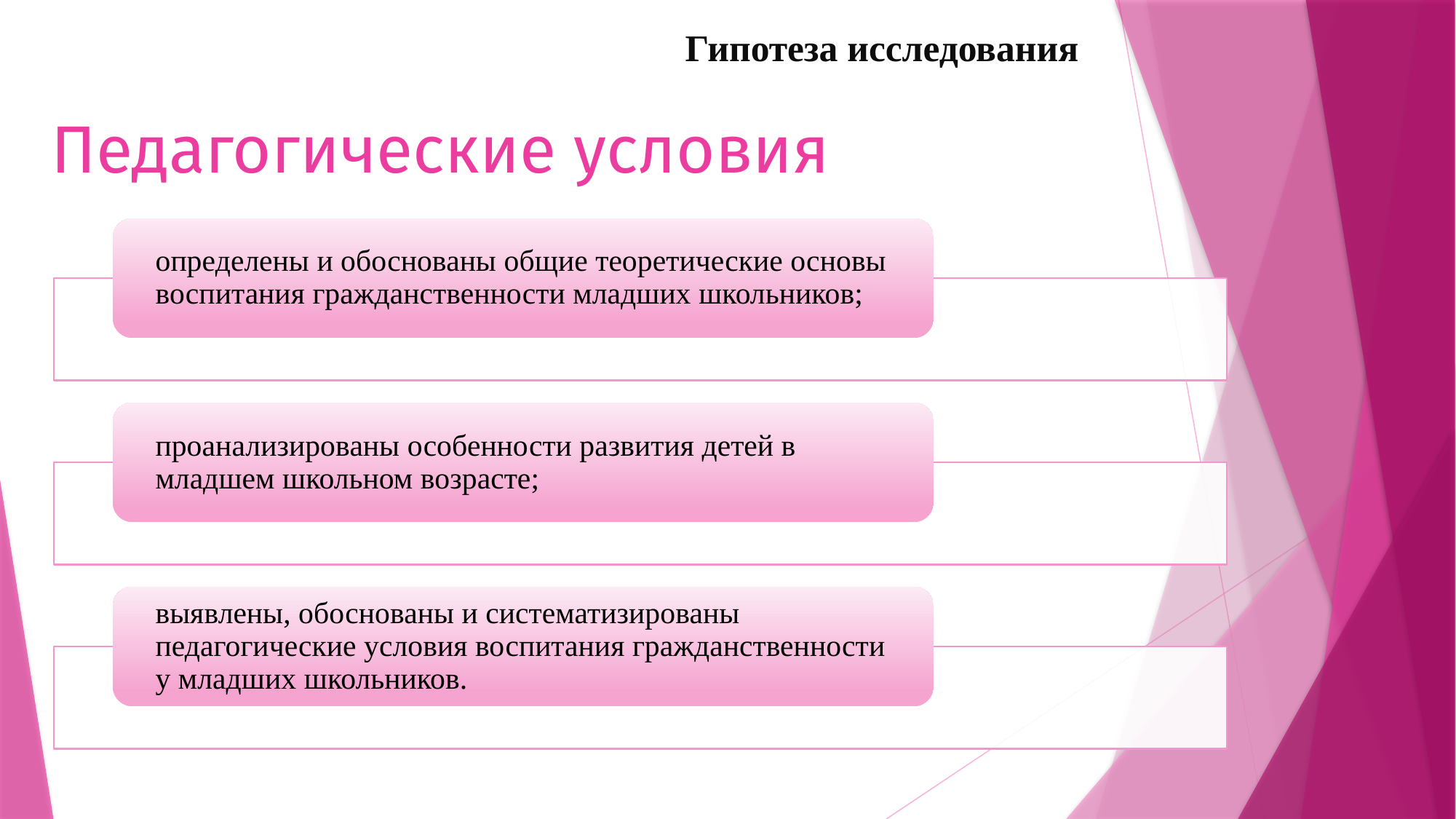

Гипотеза исследования
# Педагогические условия
определены и обоснованы общие теоретические основы воспитания гражданственности младших школьников;
проанализированы особенности развития детей в младшем школьном возрасте;
выявлены, обоснованы и систематизированы педагогические условия воспитания гражданственности у младших школьников.